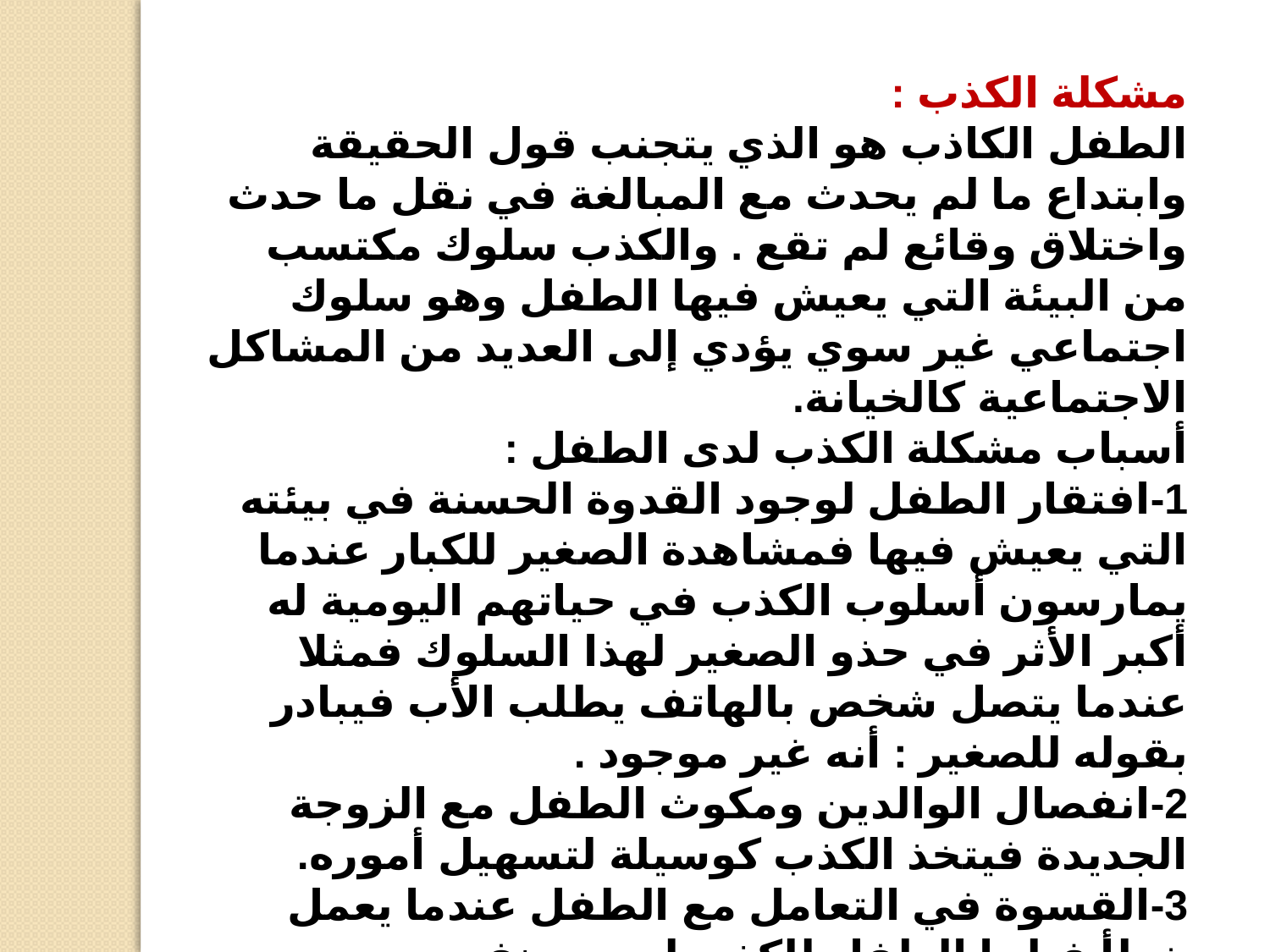

مشكلة الكذب :
الطفل الكاذب هو الذي يتجنب قول الحقيقة وابتداع ما لم يحدث مع المبالغة في نقل ما حدث واختلاق وقائع لم تقع . والكذب سلوك مكتسب من البيئة التي يعيش فيها الطفل وهو سلوك اجتماعي غير سوي يؤدي إلى العديد من المشاكل الاجتماعية كالخيانة.
أسباب مشكلة الكذب لدى الطفل :
1-افتقار الطفل لوجود القدوة الحسنة في بيئته التي يعيش فيها فمشاهدة الصغير للكبار عندما يمارسون أسلوب الكذب في حياتهم اليومية له أكبر الأثر في حذو الصغير لهذا السلوك فمثلا عندما يتصل شخص بالهاتف يطلب الأب فيبادر بقوله للصغير : أنه غير موجود .
2-انفصال الوالدين ومكوث الطفل مع الزوجة الجديدة فيتخذ الكذب كوسيلة لتسهيل أموره.
3-القسوة في التعامل مع الطفل عندما يعمل خطأ فيلجا الطفل للكذب ليحمي نفسه من العقاب.
4-التفرقة في المعاملة بين الأبناء يدفع الطفل للكذب على اخيه لغيرته الشديدة منه وحبا للانتقام .